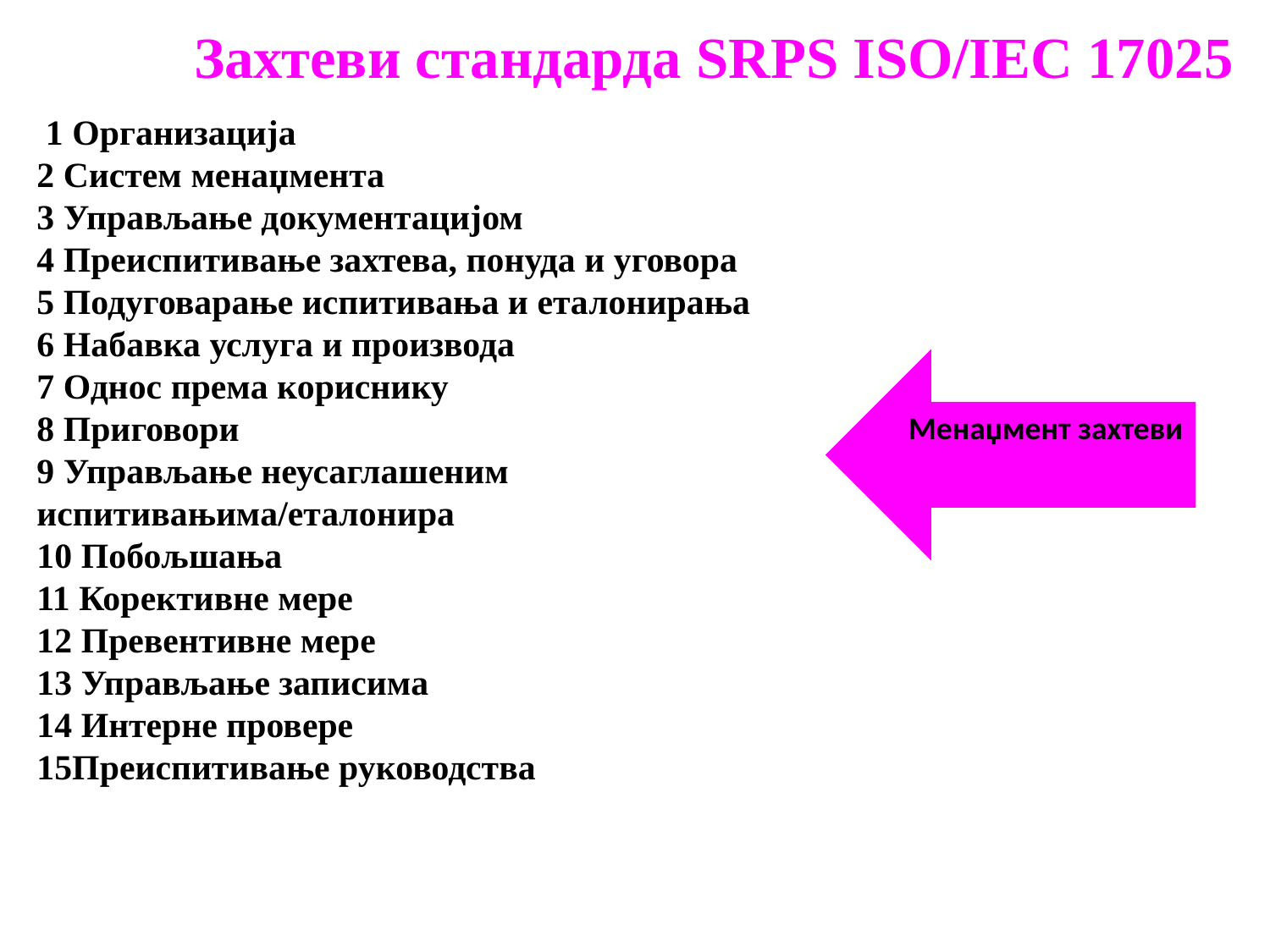

Захтеви стандарда SRPS ISO/IEC 17025
 1 Организација
2 Систем менаџмента
3 Управљање документацијом
4 Преиспитивање захтева, понуда и уговора
5 Подуговарање испитивања и еталонирања
6 Набавка услуга и производа
7 Однос према кориснику
8 Приговори
9 Управљање неусаглашеним испитивањима/еталонира
10 Побољшања
11 Корективне мере
12 Превентивне мере
13 Управљање записима
14 Интерне провере
15Преиспитивање руководства

Менаџмент захтеви